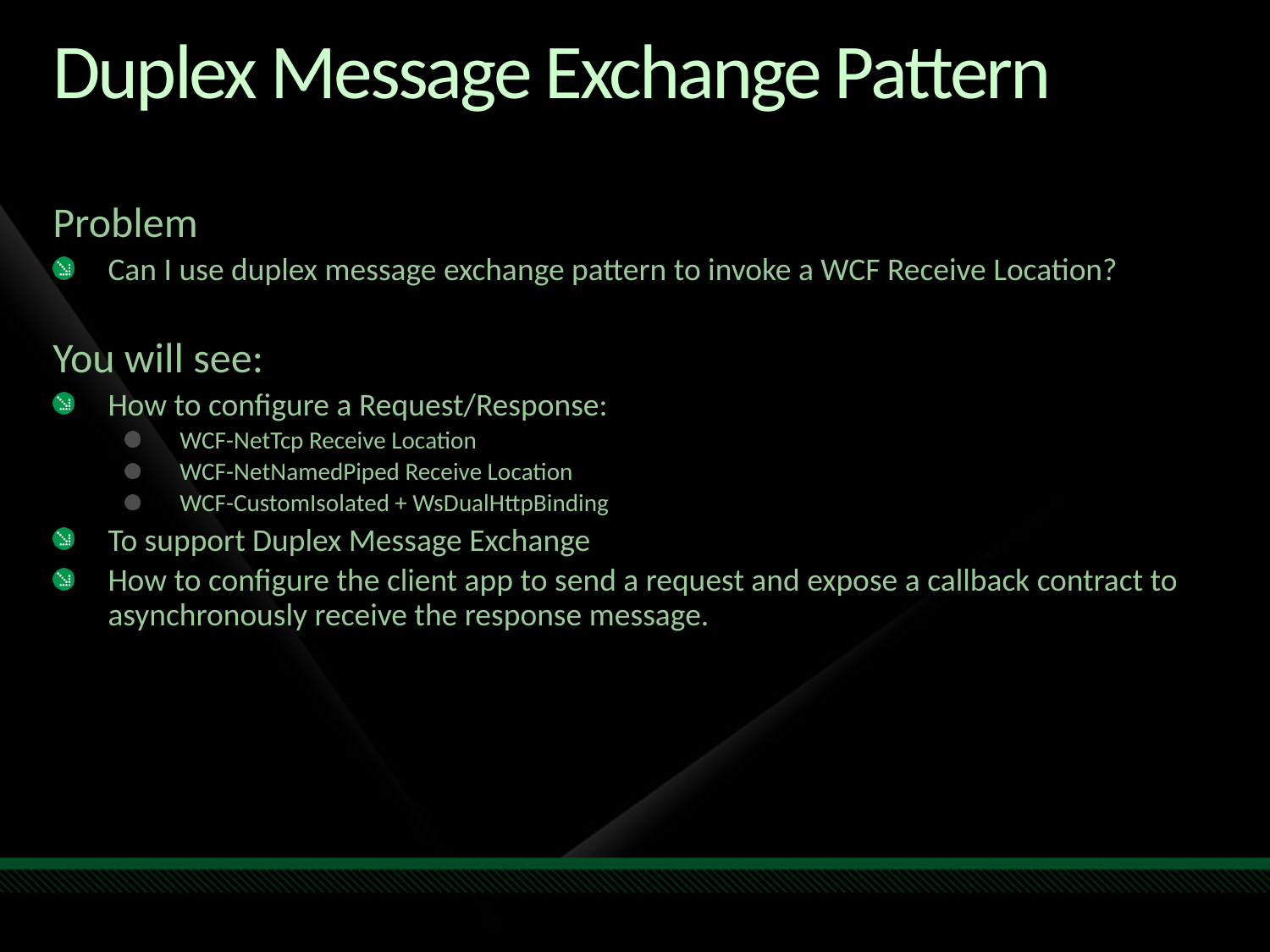

# Duplex Message Exchange Pattern
Problem
Can I use duplex message exchange pattern to invoke a WCF Receive Location?

You will see:
How to configure a Request/Response:
WCF-NetTcp Receive Location
WCF-NetNamedPiped Receive Location
WCF-CustomIsolated + WsDualHttpBinding
To support Duplex Message Exchange
How to configure the client app to send a request and expose a callback contract to asynchronously receive the response message.